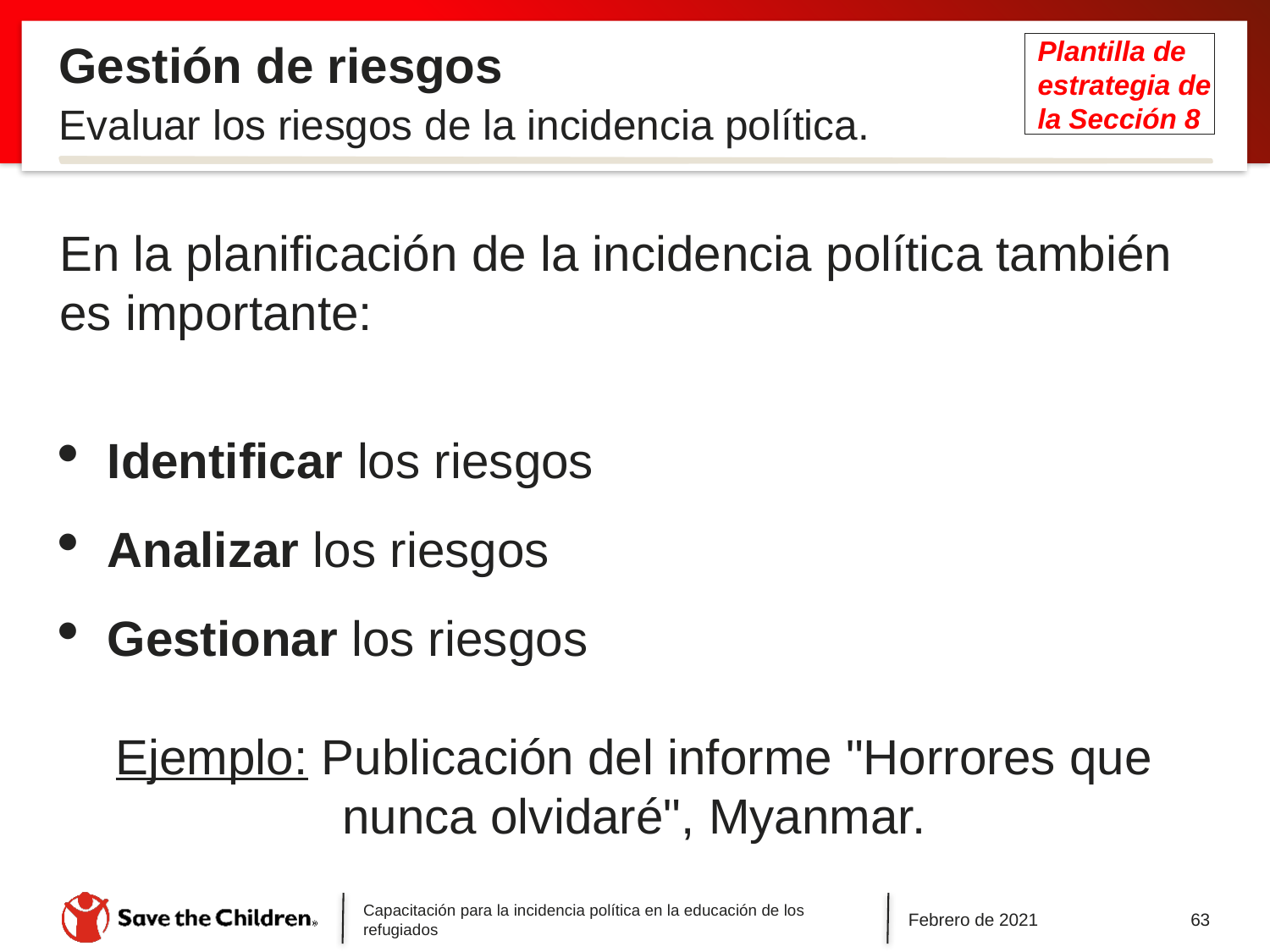

# Gestión de riesgos
Plantilla de estrategia de la Sección 8
Evaluar los riesgos de la incidencia política.
En la planificación de la incidencia política también es importante:

Identificar los riesgos
Analizar los riesgos
Gestionar los riesgos

Ejemplo: Publicación del informe "Horrores que nunca olvidaré", Myanmar.

Capacitación para la incidencia política en la educación de los refugiados
Febrero de 2021
63